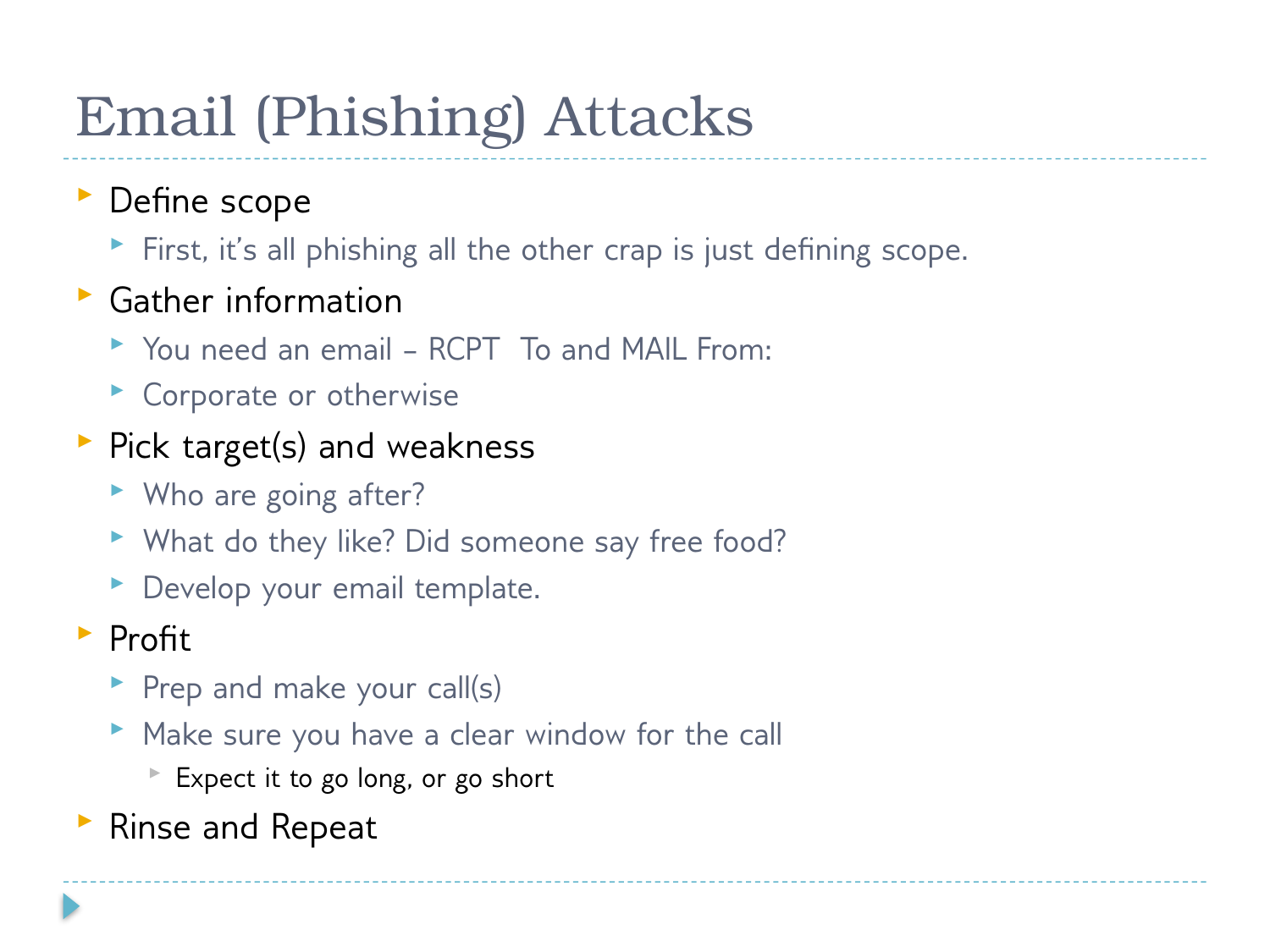

# Email (Phishing) Attacks
Define scope
First, it’s all phishing all the other crap is just defining scope.
Gather information
You need an email – RCPT  To and MAIL From:
Corporate or otherwise
Pick target(s) and weakness
Who are going after?
What do they like? Did someone say free food?
Develop your email template.
Profit
Prep and make your call(s)
Make sure you have a clear window for the call
Expect it to go long, or go short
Rinse and Repeat